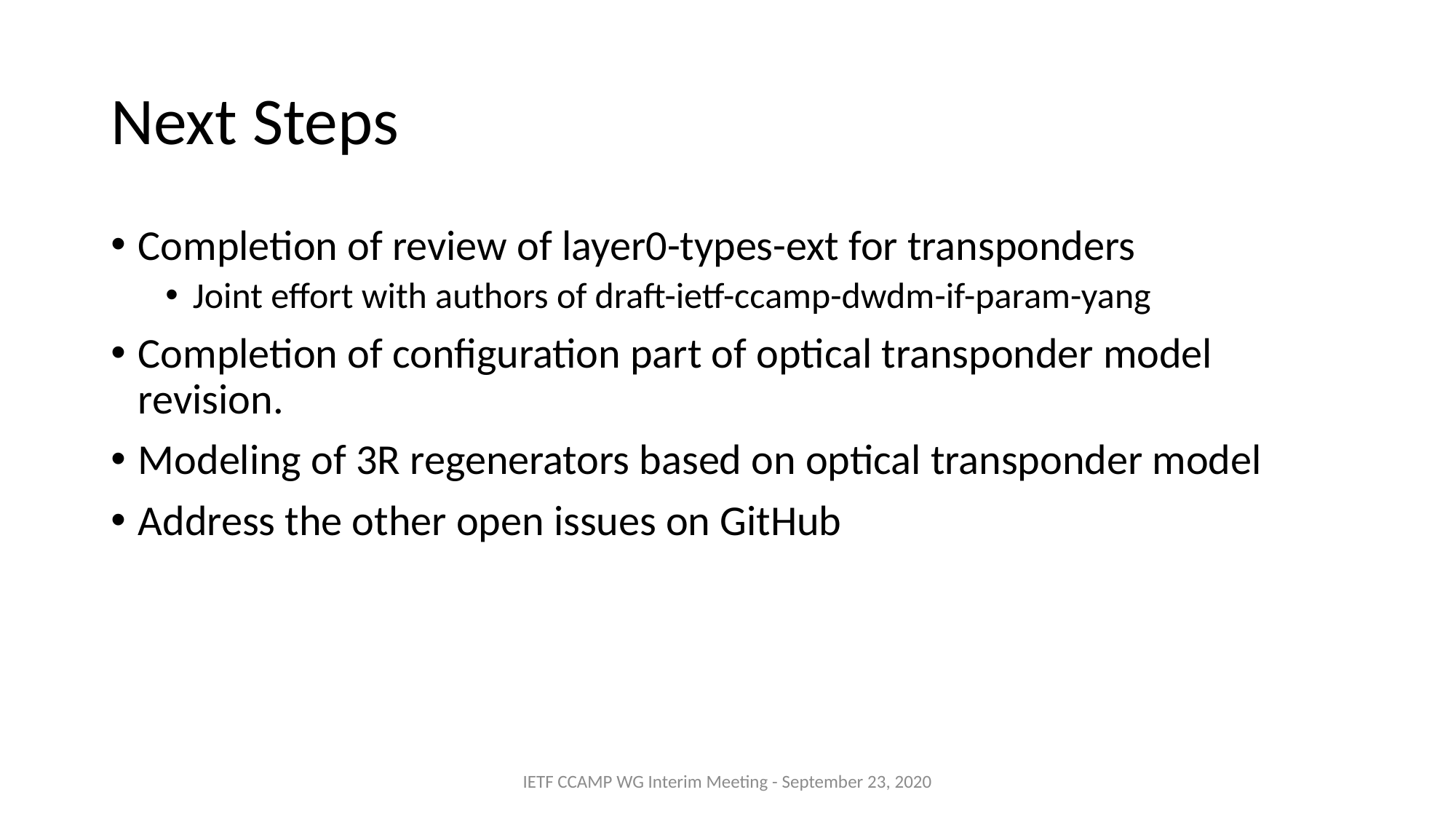

# Next Steps
Completion of review of layer0-types-ext for transponders
Joint effort with authors of draft-ietf-ccamp-dwdm-if-param-yang
Completion of configuration part of optical transponder model revision.
Modeling of 3R regenerators based on optical transponder model
Address the other open issues on GitHub
IETF CCAMP WG Interim Meeting - September 23, 2020